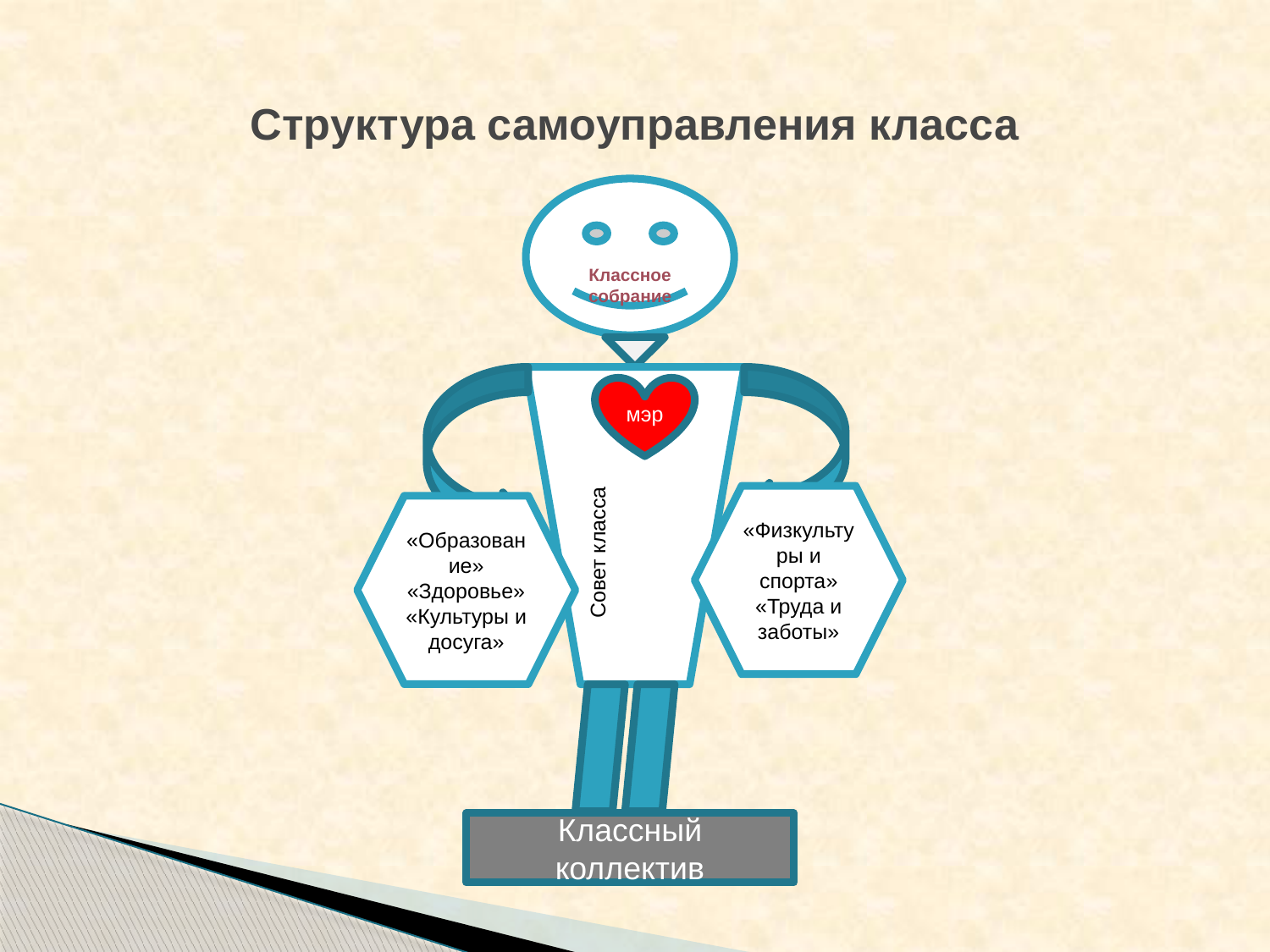

# Структура самоуправления класса
Классное собрание

Совет класса

мэр
«Физкультуры и спорта»
«Труда и заботы»
«Образование»
«Здоровье»
«Культуры и досуга»

Классный коллектив